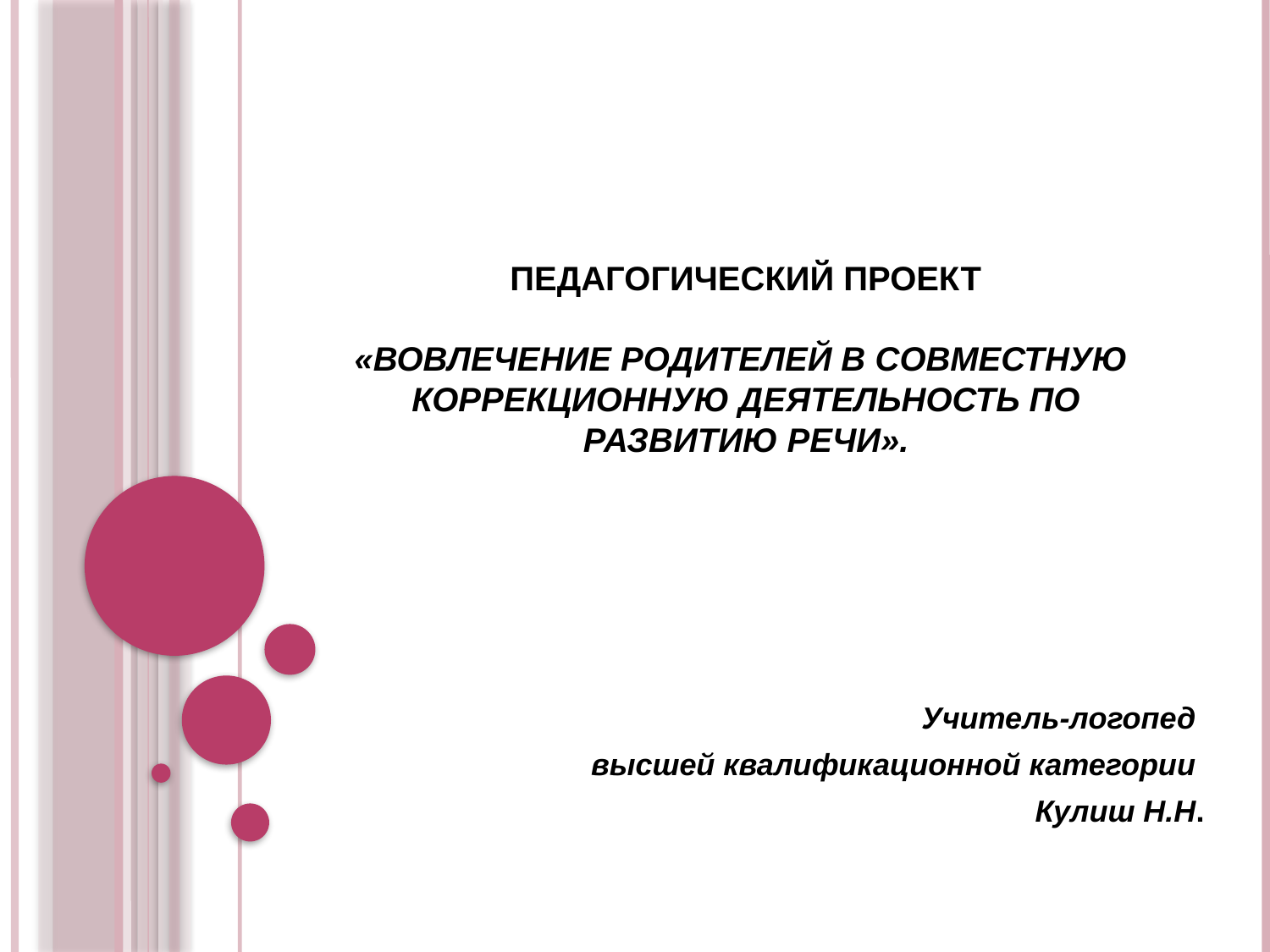

# ПЕДАГОГИЧЕСКИЙ ПРОЕКТ   «Вовлечение родителей в совместную коррекционную деятельность по развитию речи».

Учитель-логопед
высшей квалификационной категории
Кулиш Н.Н.